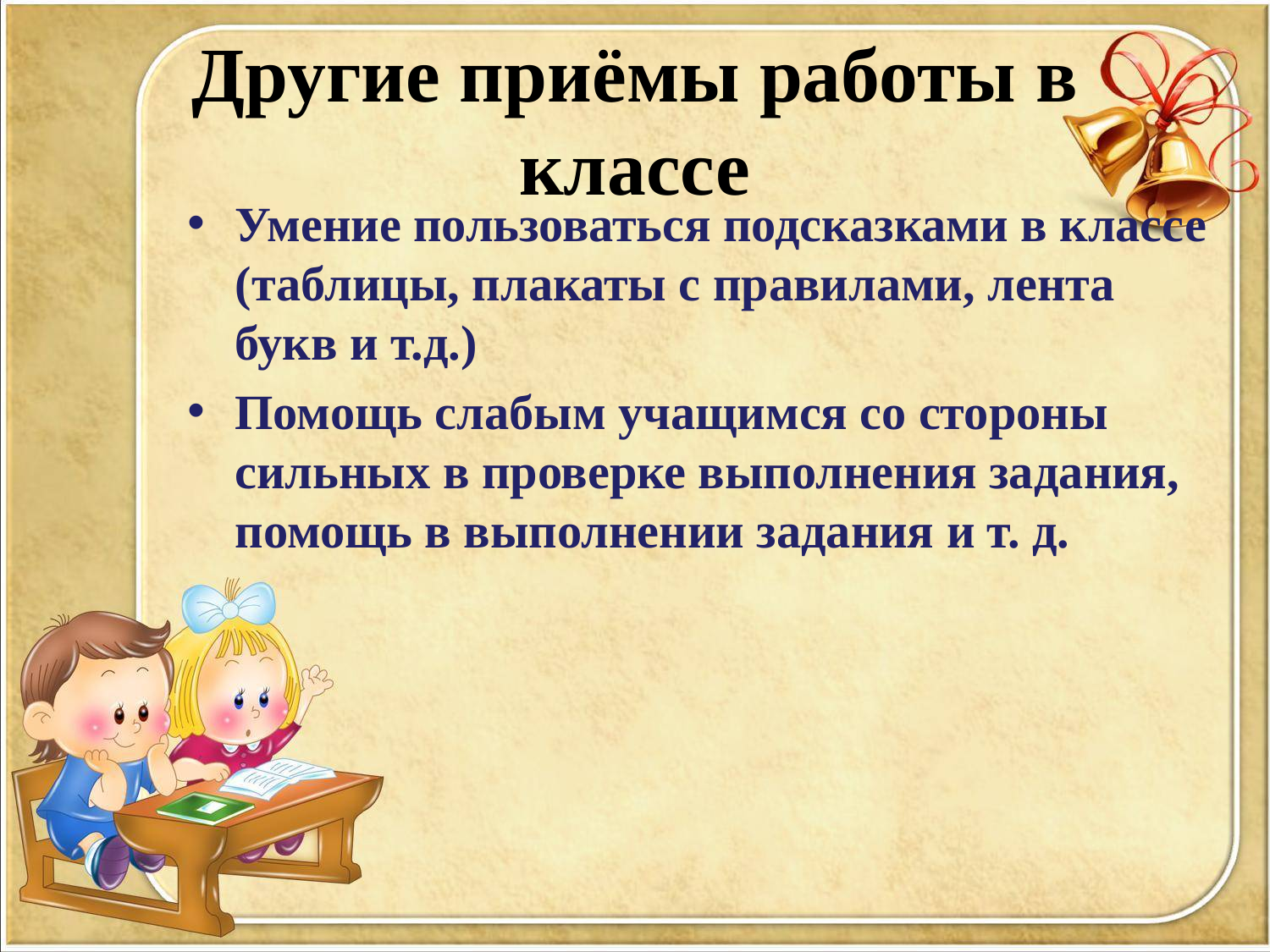

# Другие приёмы работы в классе
Умение пользоваться подсказками в классе (таблицы, плакаты с правилами, лента букв и т.д.)
Помощь слабым учащимся со стороны сильных в проверке выполнения задания, помощь в выполнении задания и т. д.